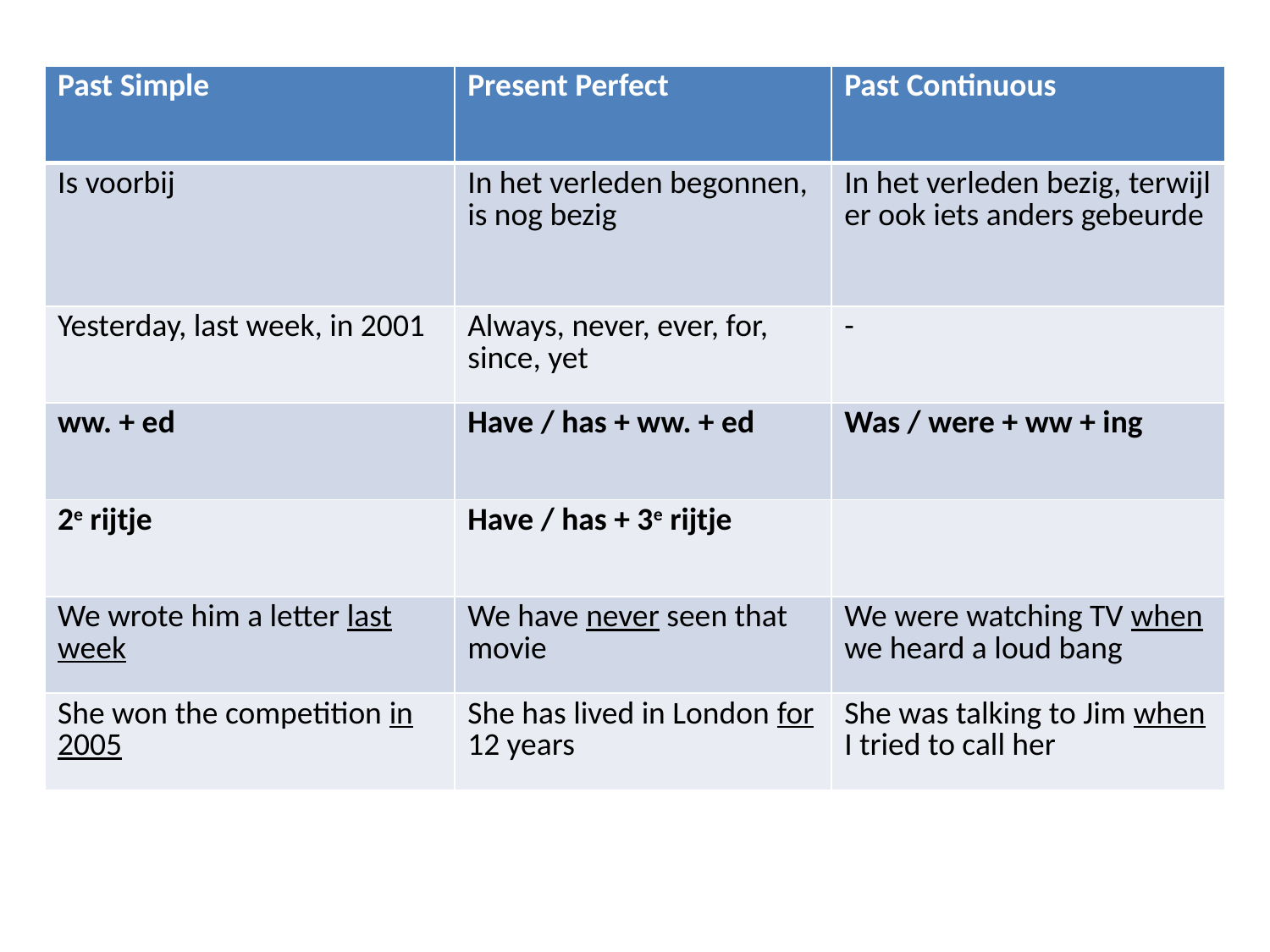

| Past Simple | Present Perfect | Past Continuous |
| --- | --- | --- |
| Is voorbij | In het verleden begonnen, is nog bezig | In het verleden bezig, terwijl er ook iets anders gebeurde |
| Yesterday, last week, in 2001 | Always, never, ever, for, since, yet | - |
| ww. + ed | Have / has + ww. + ed | Was / were + ww + ing |
| 2e rijtje | Have / has + 3e rijtje |  |
| We wrote him a letter last week | We have never seen that movie | We were watching TV when we heard a loud bang |
| She won the competition in 2005 | She has lived in London for 12 years | She was talking to Jim when I tried to call her |